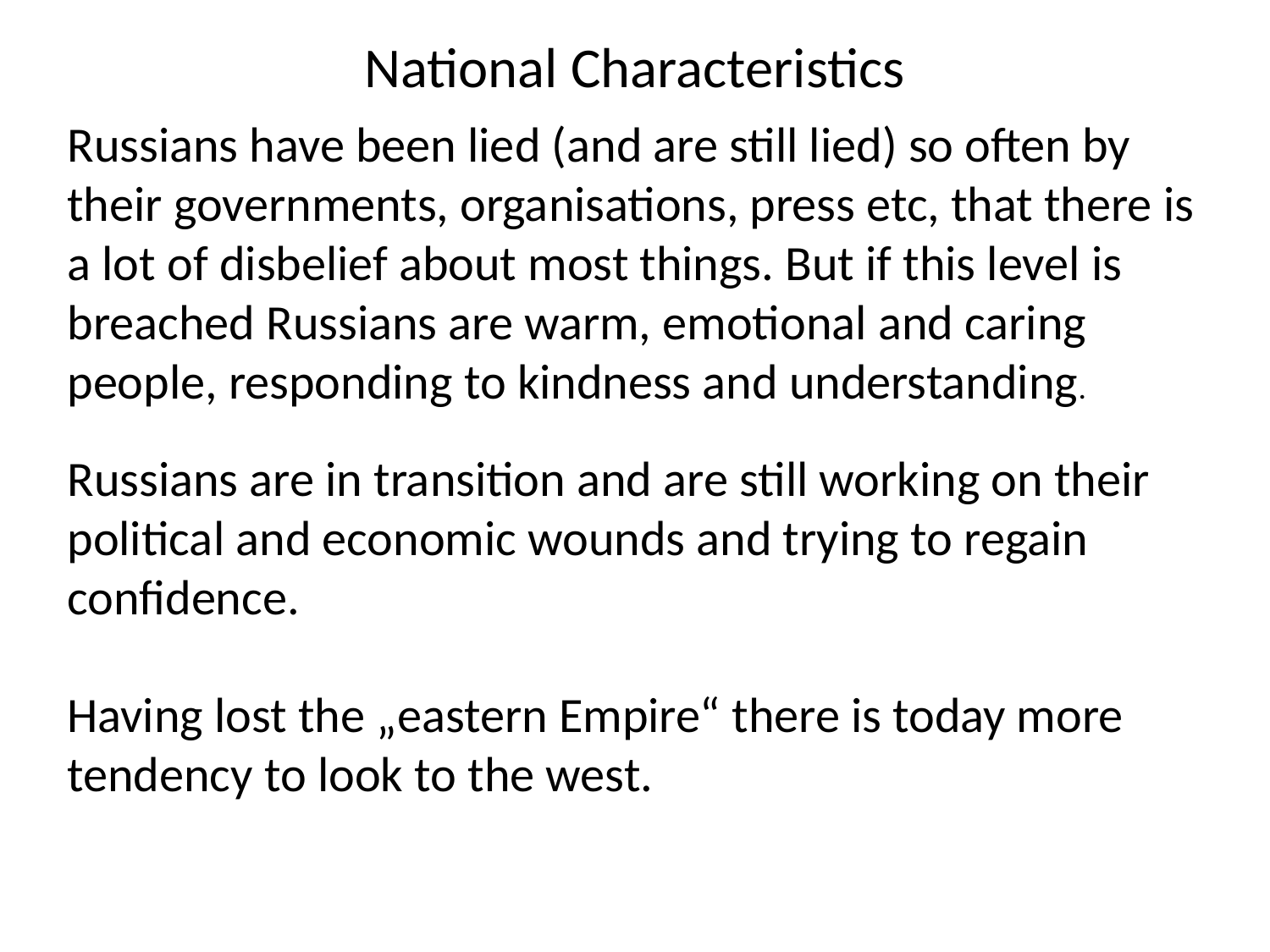

National Characteristics
Russians have been lied (and are still lied) so often by their governments, organisations, press etc, that there is a lot of disbelief about most things. But if this level is breached Russians are warm, emotional and caring people, responding to kindness and understanding.

Russians are in transition and are still working on their political and economic wounds and trying to regain confidence.

Having lost the „eastern Empire“ there is today more tendency to look to the west.